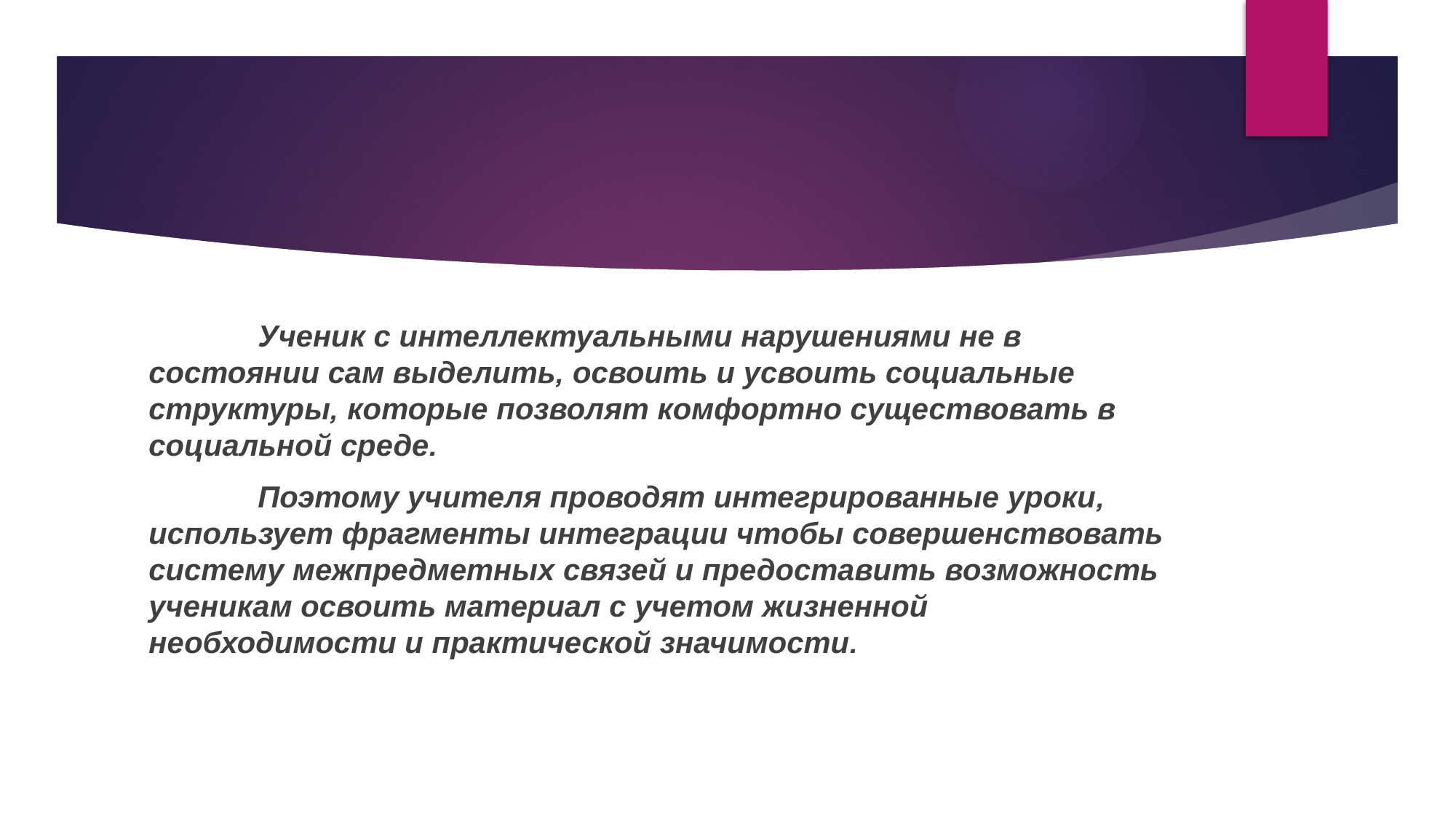

#
	Ученик с интеллектуальными нарушениями не в состоянии сам выделить, освоить и усвоить социальные структуры, которые позволят комфортно существовать в социальной среде.
	Поэтому учителя проводят интегрированные уроки, использует фрагменты интеграции чтобы совершенствовать систему межпредметных связей и предоставить возможность ученикам освоить материал с учетом жизненной необходимости и практической значимости.